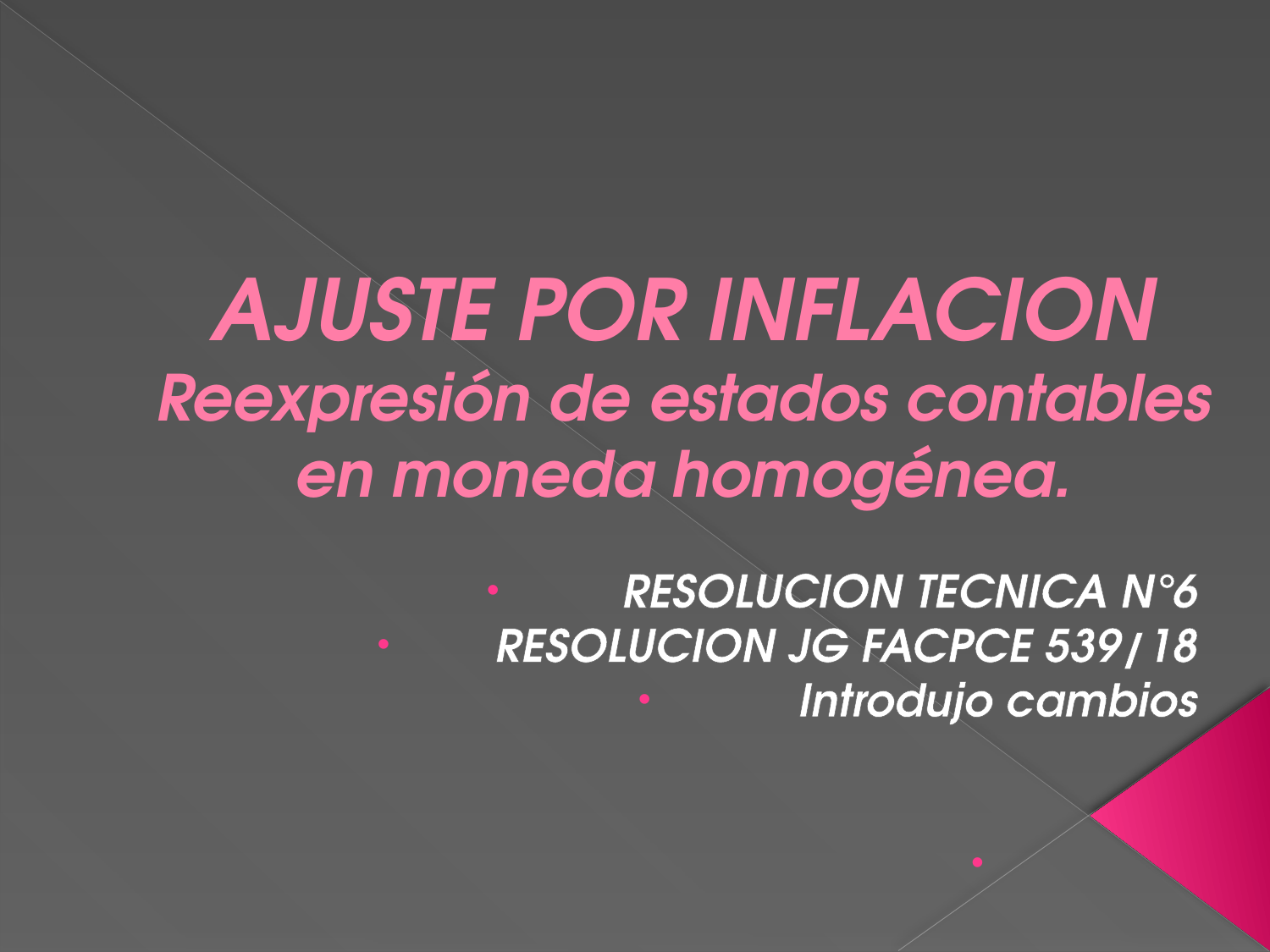

# AJUSTE POR INFLACION Reexpresión de estados contables en moneda homogénea.
RESOLUCION TECNICA N°6
RESOLUCION JG FACPCE 539/18
Introdujo cambios